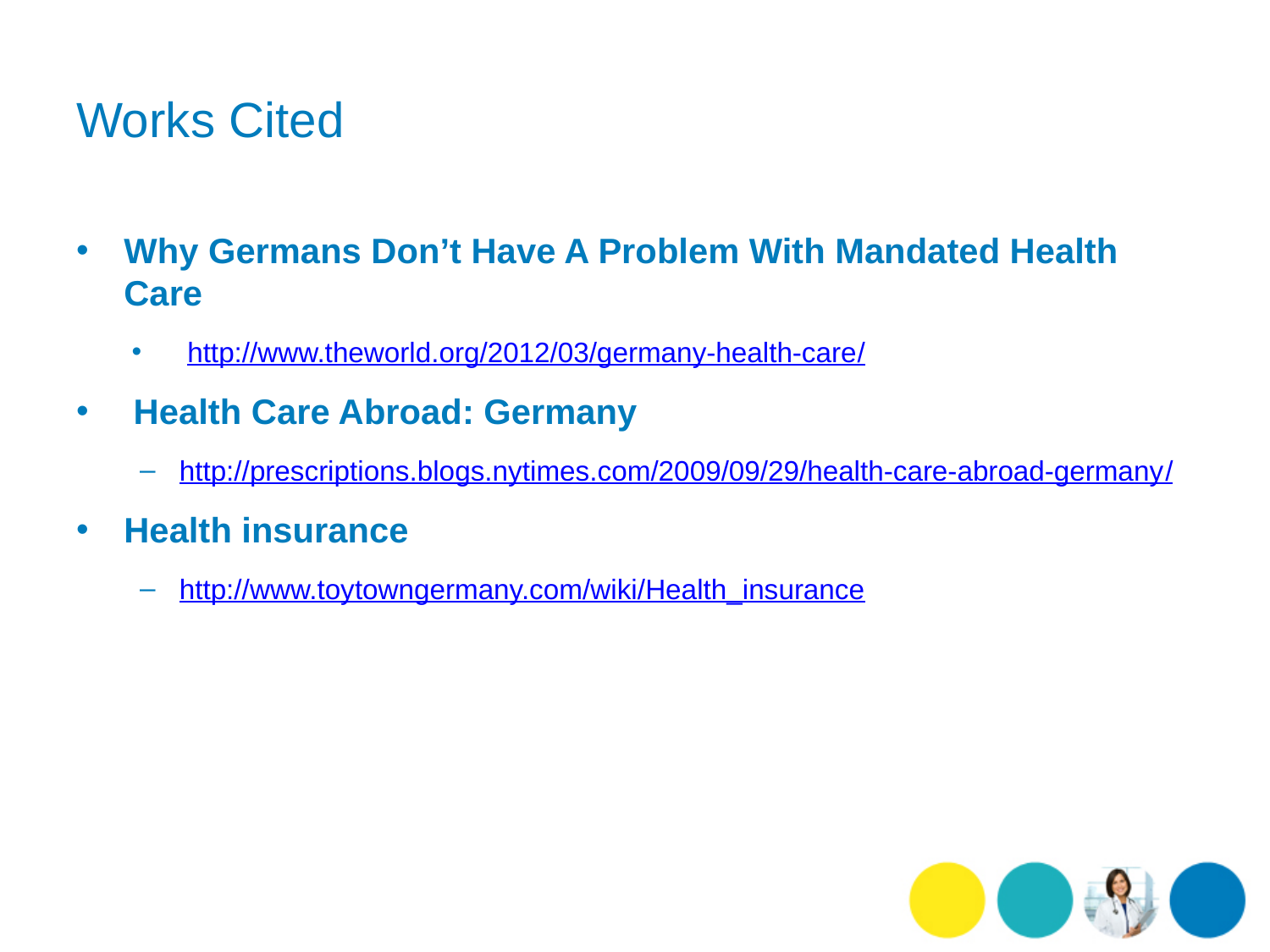

# Works Cited
Why Germans Don’t Have A Problem With Mandated Health Care
 http://www.theworld.org/2012/03/germany-health-care/
 Health Care Abroad: Germany
http://prescriptions.blogs.nytimes.com/2009/09/29/health-care-abroad-germany/
Health insurance
http://www.toytowngermany.com/wiki/Health_insurance